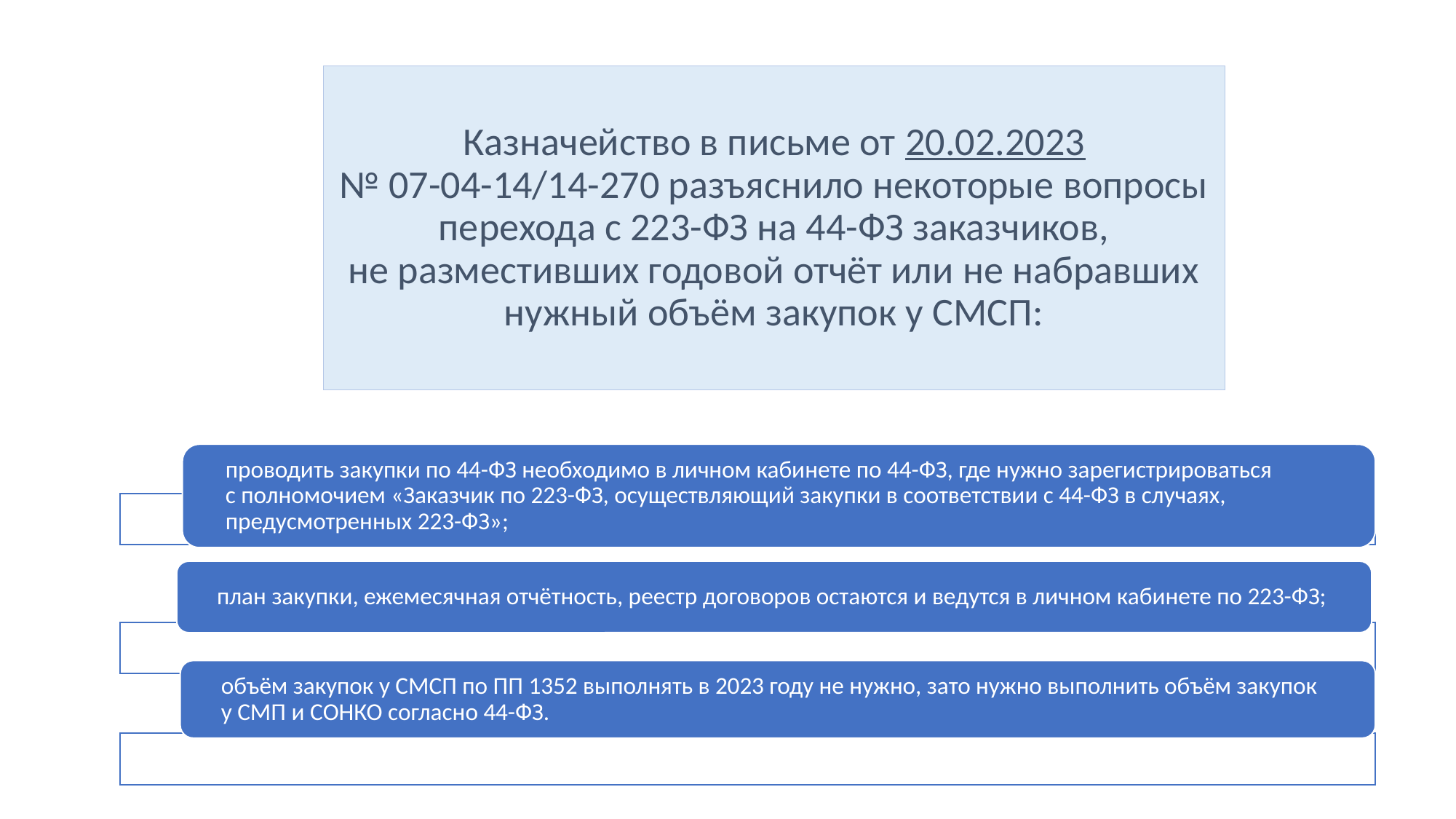

# Казначейство в письме от 20.02.2023 № 07-04-14/14-270 разъяснило некоторые вопросы перехода с 223-ФЗ на 44-ФЗ заказчиков, не разместивших годовой отчёт или не набравших нужный объём закупок у СМСП:
проводить закупки по 44-ФЗ необходимо в личном кабинете по 44-ФЗ, где нужно зарегистрироваться
с полномочием «Заказчик по 223-ФЗ, осуществляющий закупки в соответствии с 44-ФЗ в случаях, предусмотренных 223-ФЗ»;
план закупки, ежемесячная отчётность, реестр договоров остаются и ведутся в личном кабинете по 223-ФЗ;
объём закупок у СМСП по ПП 1352 выполнять в 2023 году не нужно, зато нужно выполнить объём закупок
у СМП и СОНКО согласно 44-ФЗ.